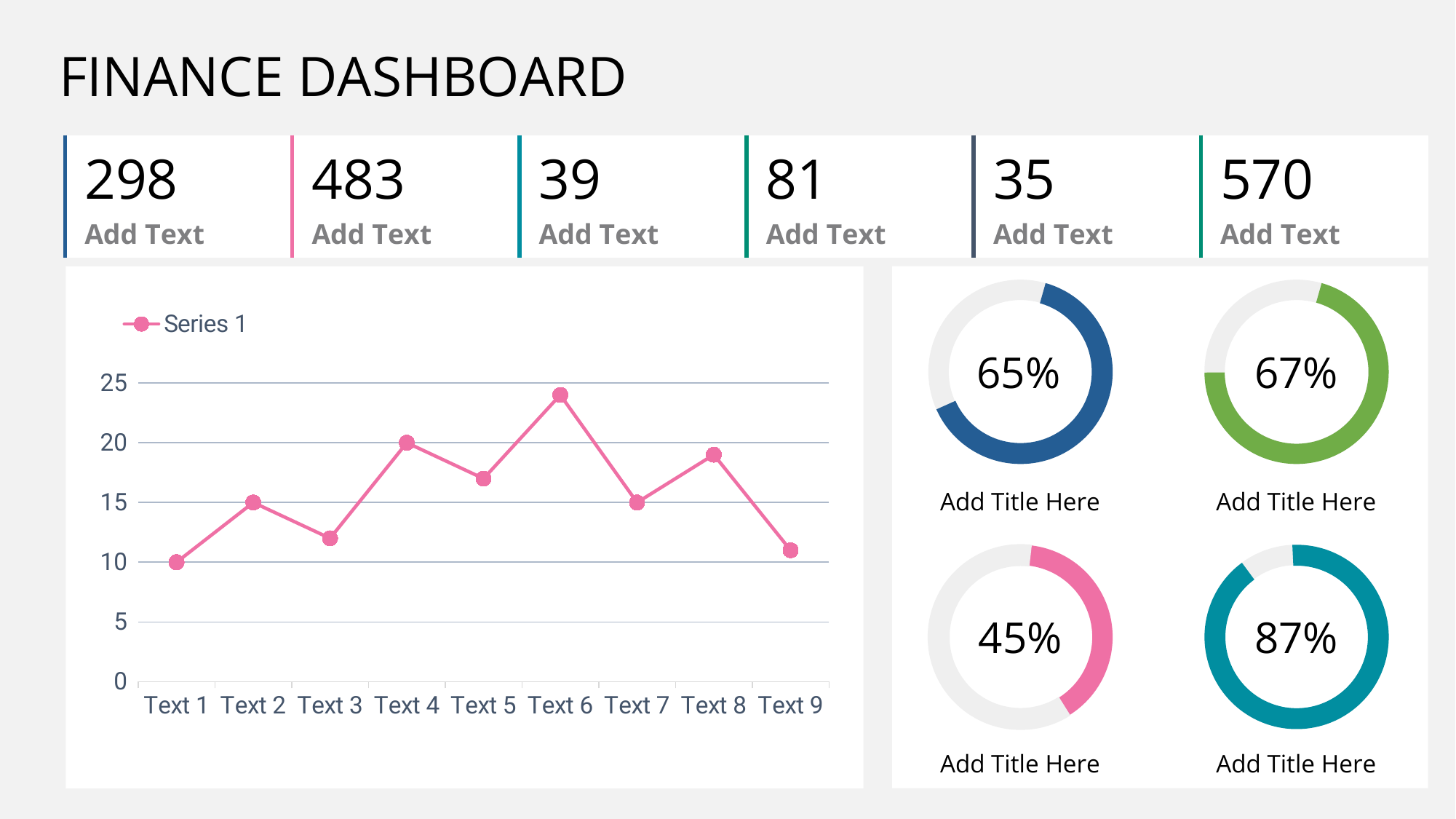

# FINANCE DASHBOARD
| 298 Add Text | 483 Add Text | 39 Add Text | 81 Add Text | 35 Add Text | 570 Add Text |
| --- | --- | --- | --- | --- | --- |

### Chart

| Category | Series 1 |
|---|---|
| Text 1 | 10.0 |
| Text 2 | 15.0 |
| Text 3 | 12.0 |
| Text 4 | 20.0 |
| Text 5 | 17.0 |
| Text 6 | 24.0 |
| Text 7 | 15.0 |
| Text 8 | 19.0 |
| Text 9 | 11.0 |

65%
Add Title Here

67%
Add Title Here

87%
Add Title Here

45%
Add Title Here